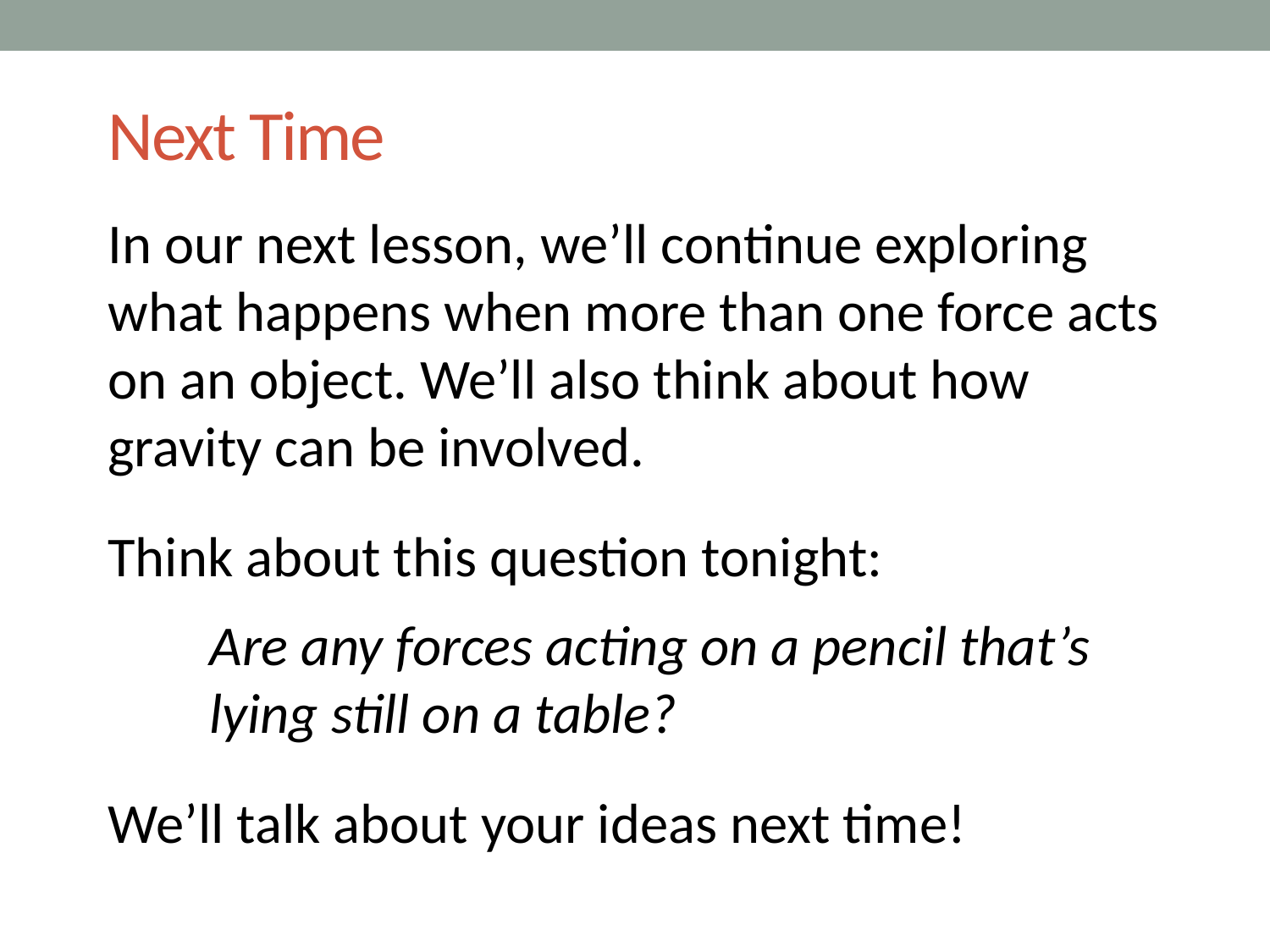

# Next Time
In our next lesson, we’ll continue exploring what happens when more than one force acts on an object. We’ll also think about how gravity can be involved.
Think about this question tonight:
Are any forces acting on a pencil that’s lying still on a table?
We’ll talk about your ideas next time!